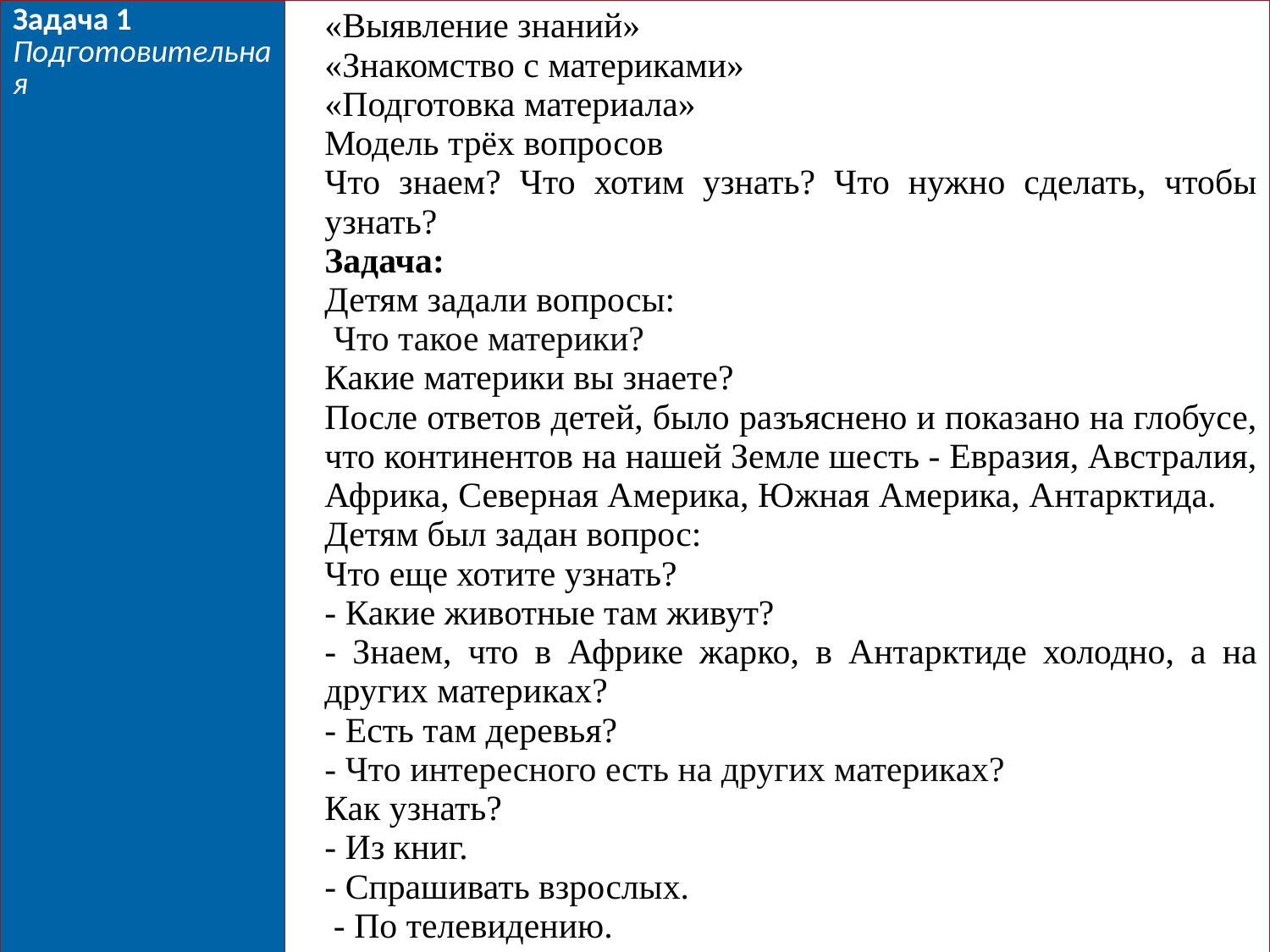

| Задача 1 Подготовительная | «Выявление знаний» «Знакомство с материками» «Подготовка материала» Модель трёх вопросов Что знаем? Что хотим узнать? Что нужно сделать, чтобы узнать? Задача: Детям задали вопросы: Что такое материки? Какие материки вы знаете? После ответов детей, было разъяснено и показано на глобусе, что континентов на нашей Земле шесть - Евразия, Австралия, Африка, Северная Америка, Южная Америка, Антарктида. Детям был задан вопрос: Что еще хотите узнать? - Какие животные там живут? - Знаем, что в Африке жарко, в Антарктиде холодно, а на других материках? - Есть там деревья? - Что интересного есть на других материках? Как узнать? - Из книг. - Спрашивать взрослых. - По телевидению. - В Интернете - В журналах и газетах, с помощью родителей. |
| --- | --- |
5